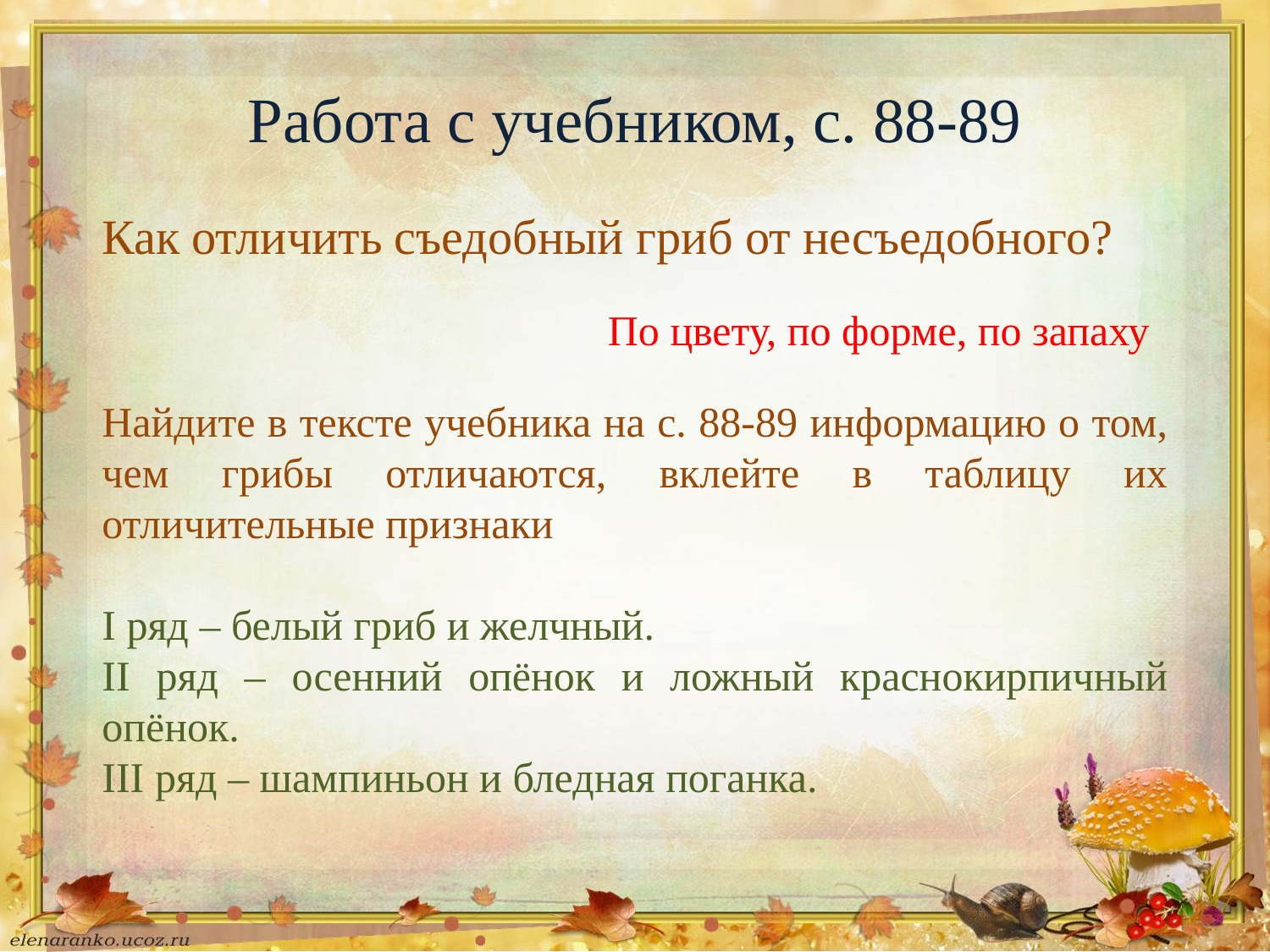

# Работа с учебником, с. 88-89
Как отличить съедобный гриб от несъедобного?
По цвету, по форме, по запаху
Найдите в тексте учебника на с. 88-89 информацию о том, чем грибы отличаются, вклейте в таблицу их отличительные признаки

I ряд – белый гриб и желчный.
II ряд – осенний опёнок и ложный краснокирпичный опёнок.
III ряд – шампиньон и бледная поганка.